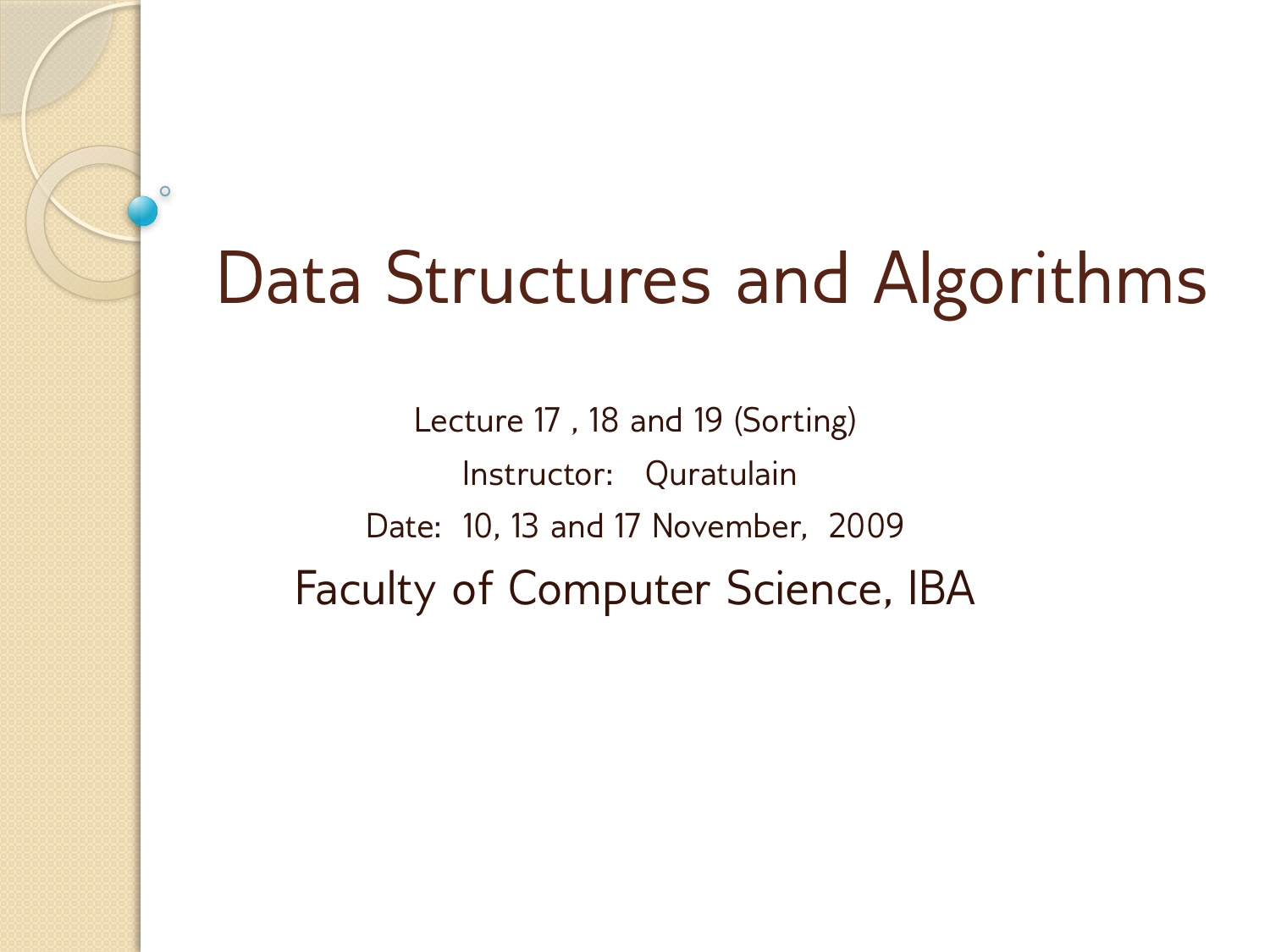

# Data Structures and Algorithms
Lecture 17 , 18 and 19 (Sorting)
Instructor:   Quratulain
Date:  10, 13 and 17 November,  2009
Faculty of Computer Science, IBA